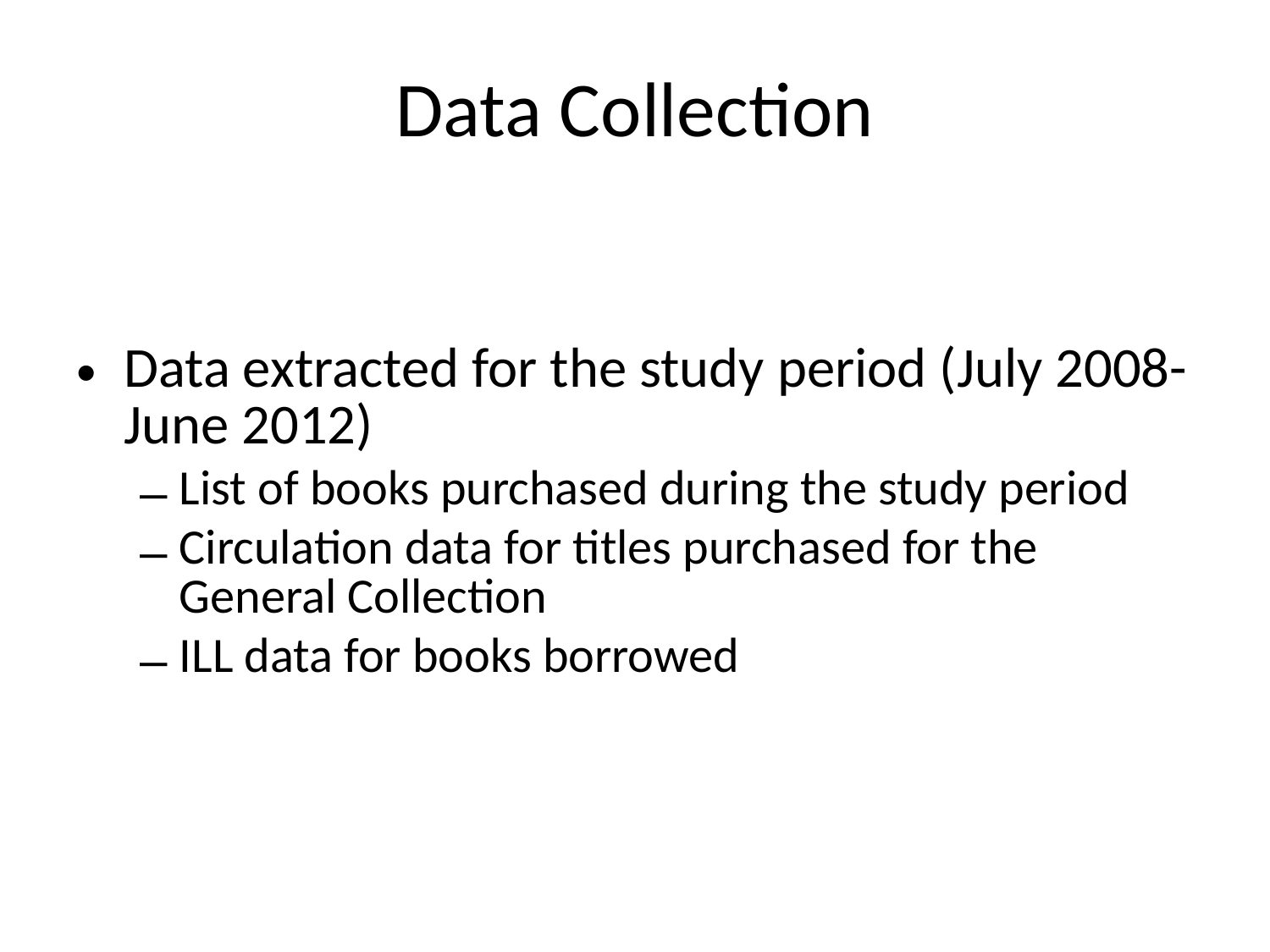

# Data Collection
Data extracted for the study period (July 2008-June 2012)
List of books purchased during the study period
Circulation data for titles purchased for the General Collection
ILL data for books borrowed